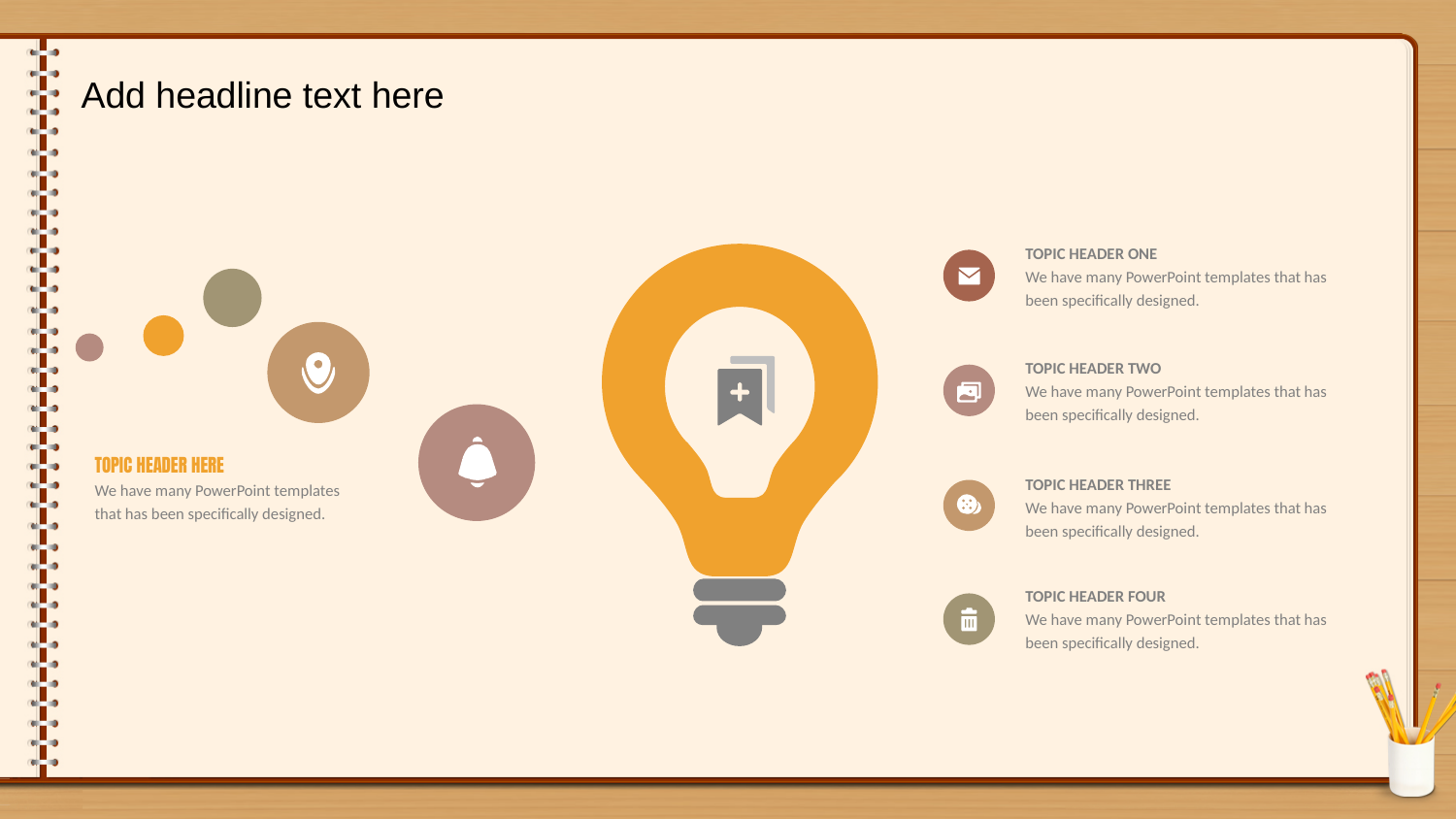

Add headline text here
TOPIC HEADER ONE
We have many PowerPoint templates that has been specifically designed.

TOPIC HEADER TWO
We have many PowerPoint templates that has been specifically designed.

TOPIC HEADER HERE
We have many PowerPoint templates that has been specifically designed.
TOPIC HEADER THREE
We have many PowerPoint templates that has been specifically designed.

TOPIC HEADER FOUR
We have many PowerPoint templates that has been specifically designed.